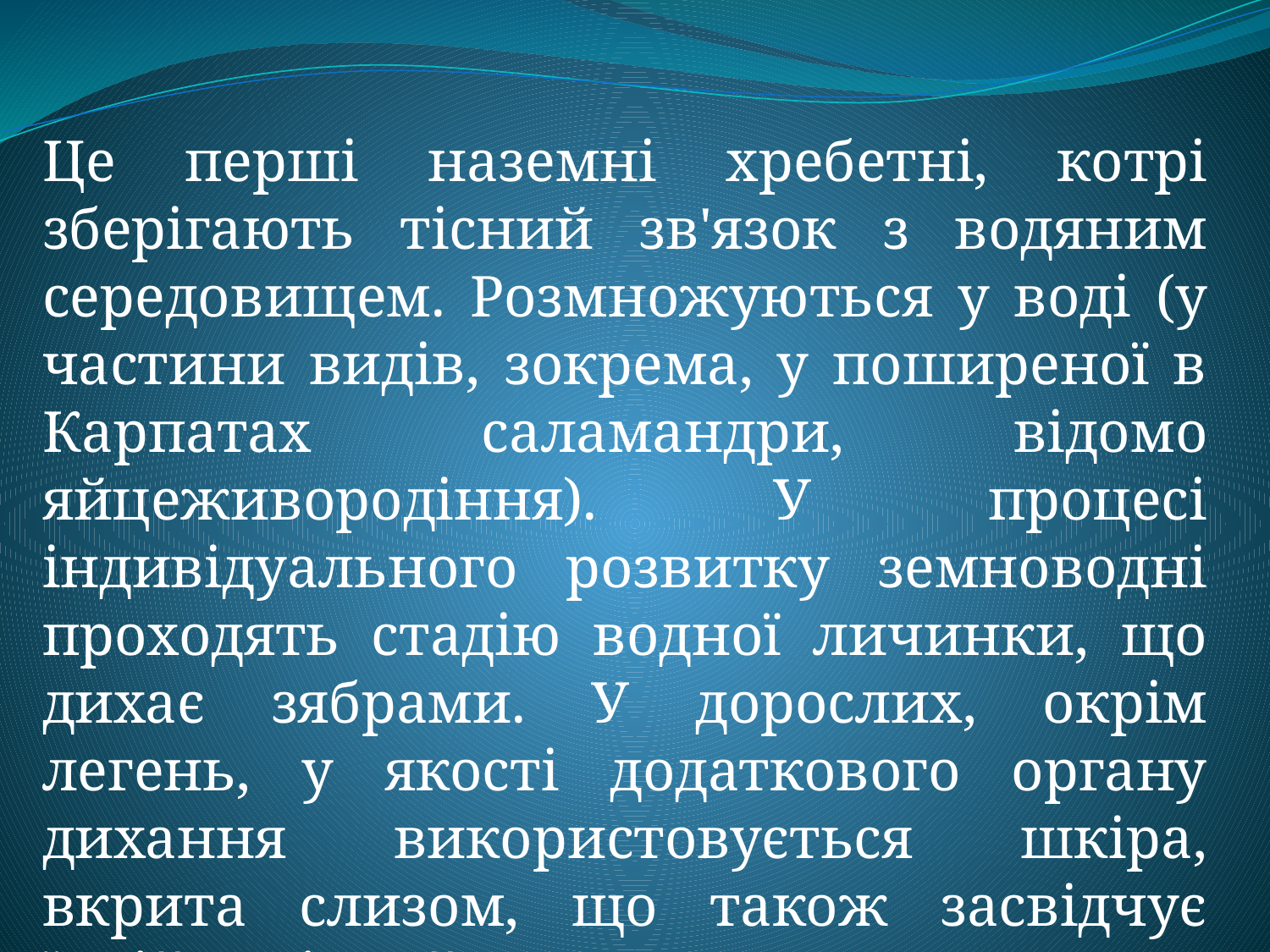

Це перші наземні хребетні, котрі зберігають тісний зв'язок з водяним середовищем. Розмножуються у воді (у частини видів, зокрема, у поширеної в Карпатах саламандри, відомо яйцеживородіння). У процесі індивідуального розвитку земноводні проходять стадію водної личинки, що дихає зябрами. У дорослих, окрім легень, у якості додаткового органу дихання використовується шкіра, вкрита слизом, що також засвідчує їхній тісний зв'язок з вологими біотопами